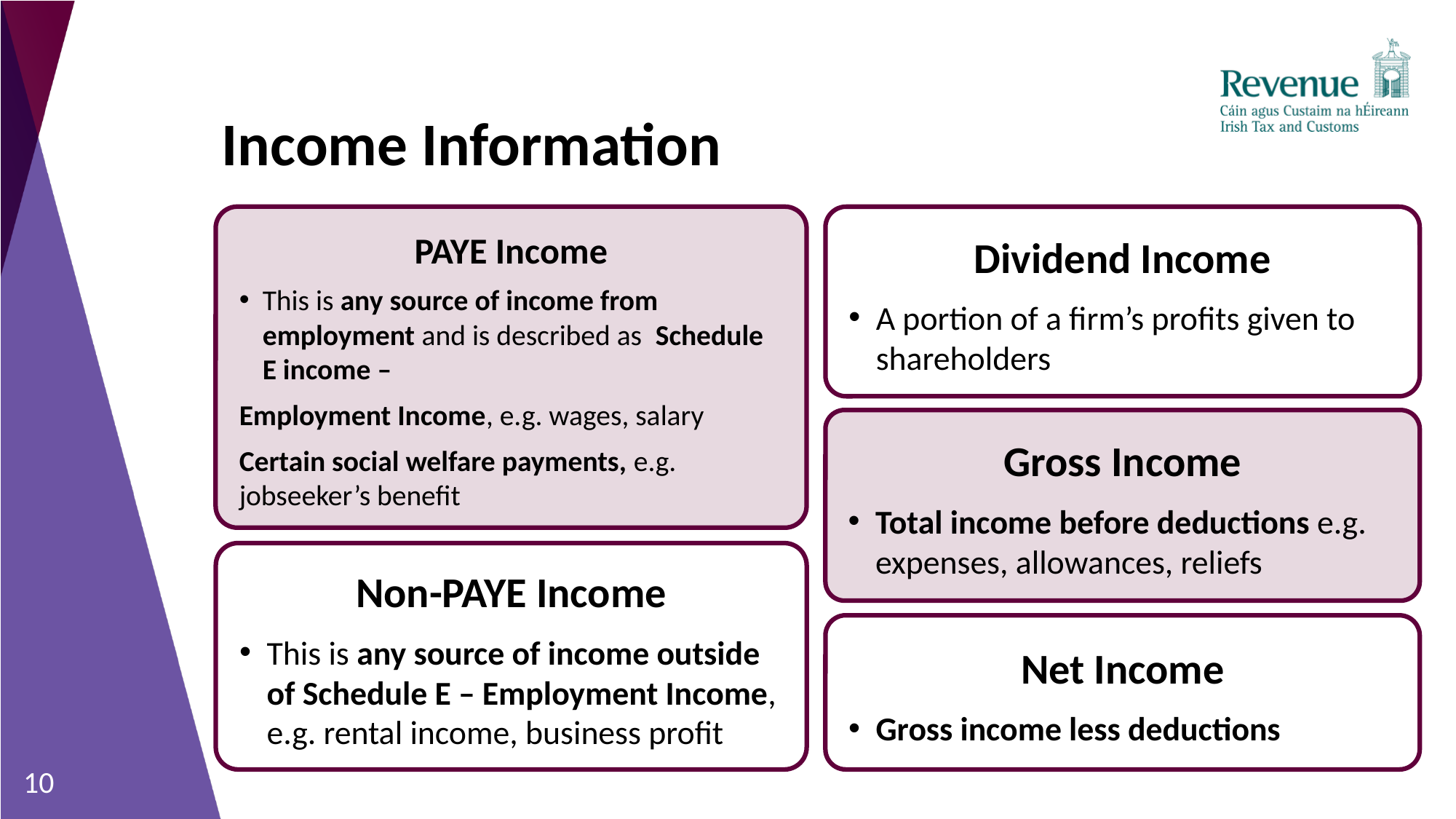

# Income Information 2
Income Information
PAYE Income
This is any source of income from employment and is described as  Schedule E income –
Employment Income, e.g. wages, salary
Certain social welfare payments, e.g. jobseeker’s benefit
Dividend Income
A portion of a firm’s profits given to shareholders
Gross Income
Total income before deductions e.g. expenses, allowances, reliefs
Non-PAYE Income
This is any source of income outside of Schedule E – Employment Income, e.g. rental income, business profit
Net Income
Gross income less deductions
10